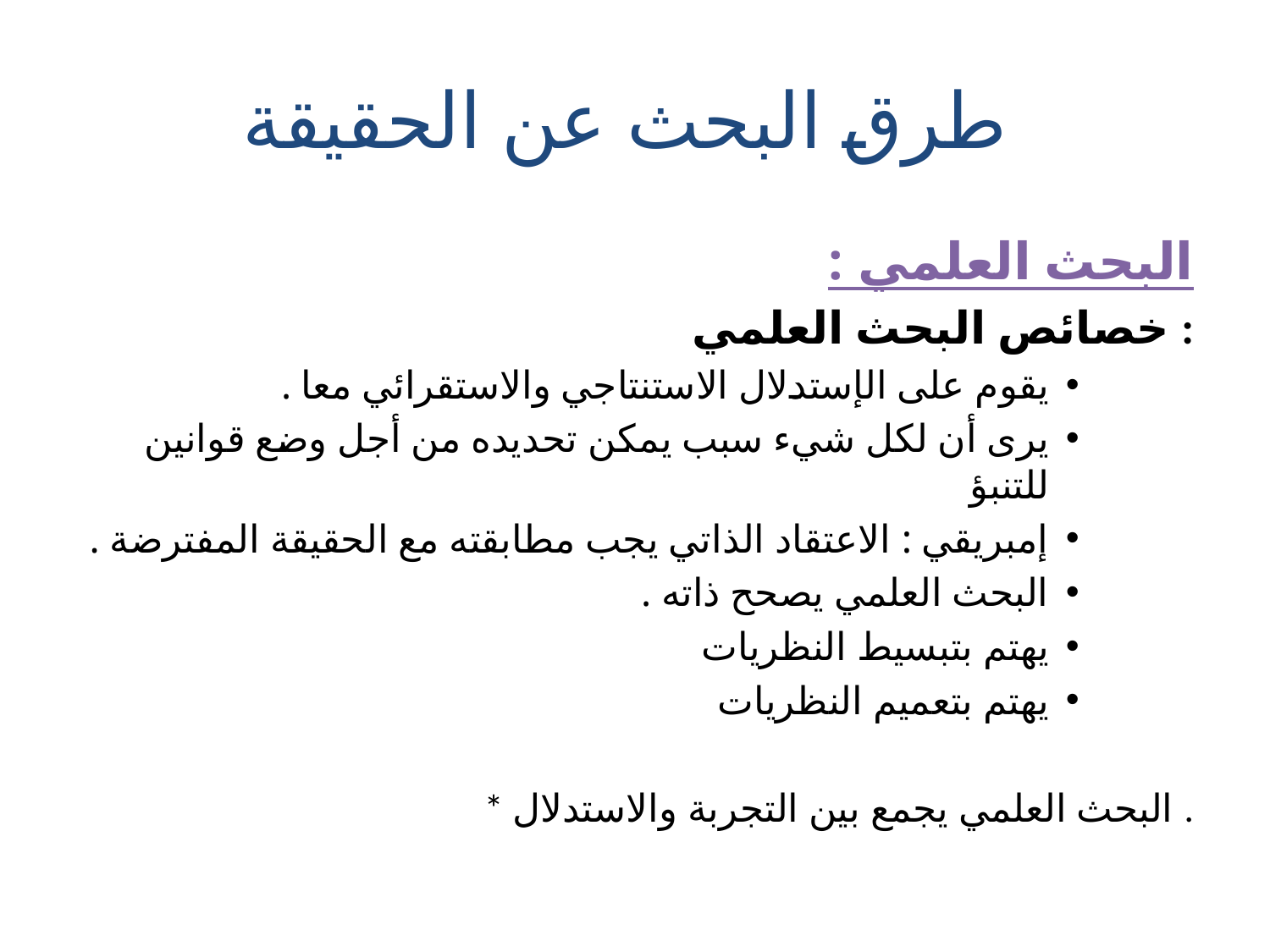

# طرق البحث عن الحقيقة
البحث العلمي :
خصائص البحث العلمي :
يقوم على الإستدلال الاستنتاجي والاستقرائي معا .
يرى أن لكل شيء سبب يمكن تحديده من أجل وضع قوانين للتنبؤ
إمبريقي : الاعتقاد الذاتي يجب مطابقته مع الحقيقة المفترضة .
البحث العلمي يصحح ذاته .
يهتم بتبسيط النظريات
يهتم بتعميم النظريات

* البحث العلمي يجمع بين التجربة والاستدلال .